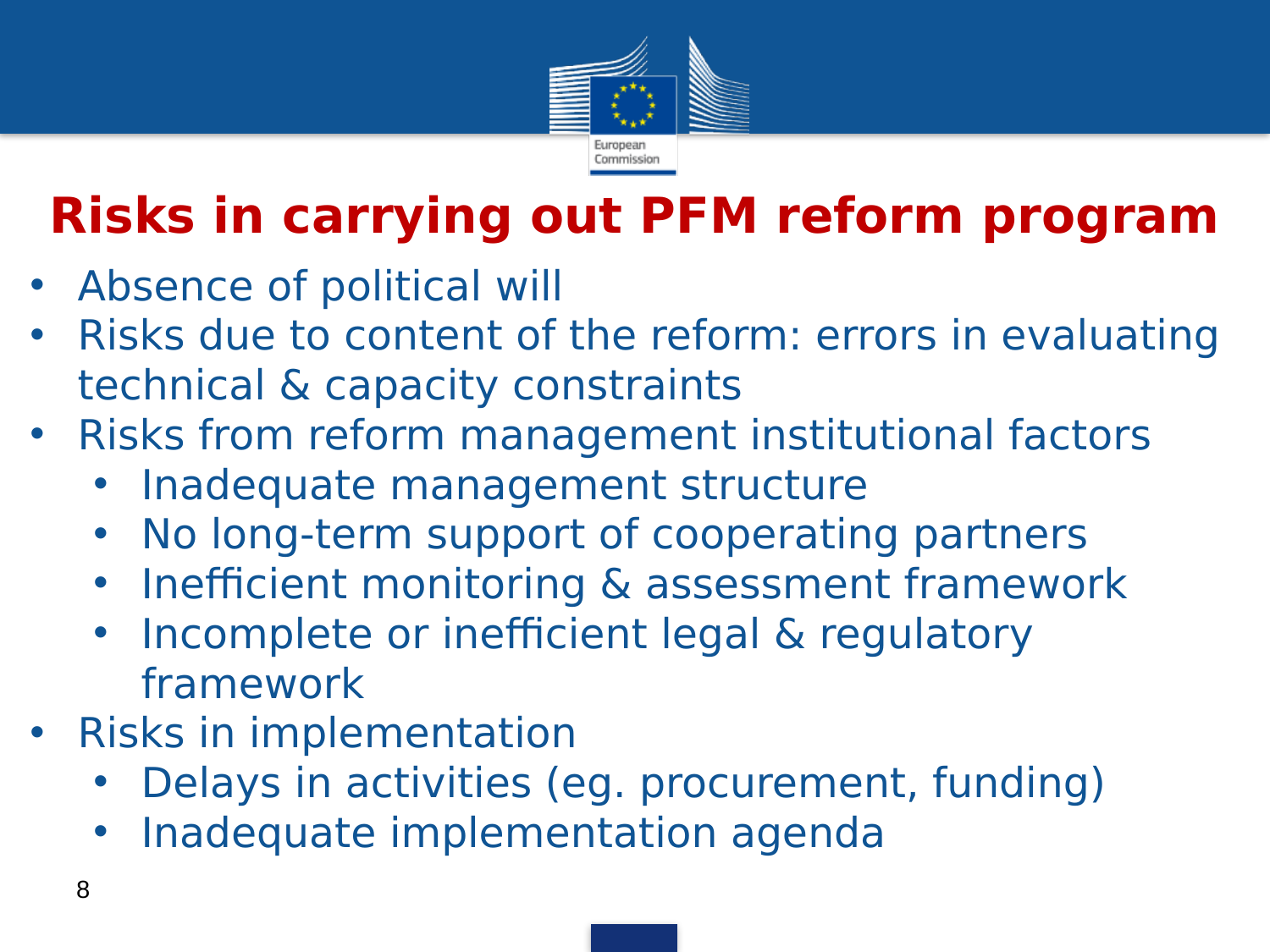

# Risks in carrying out PFM reform program

Absence of political will
Risks due to content of the reform: errors in evaluating technical & capacity constraints
Risks from reform management institutional factors
Inadequate management structure
No long-term support of cooperating partners
Inefficient monitoring & assessment framework
Incomplete or inefficient legal & regulatory framework
Risks in implementation
Delays in activities (eg. procurement, funding)
Inadequate implementation agenda

8